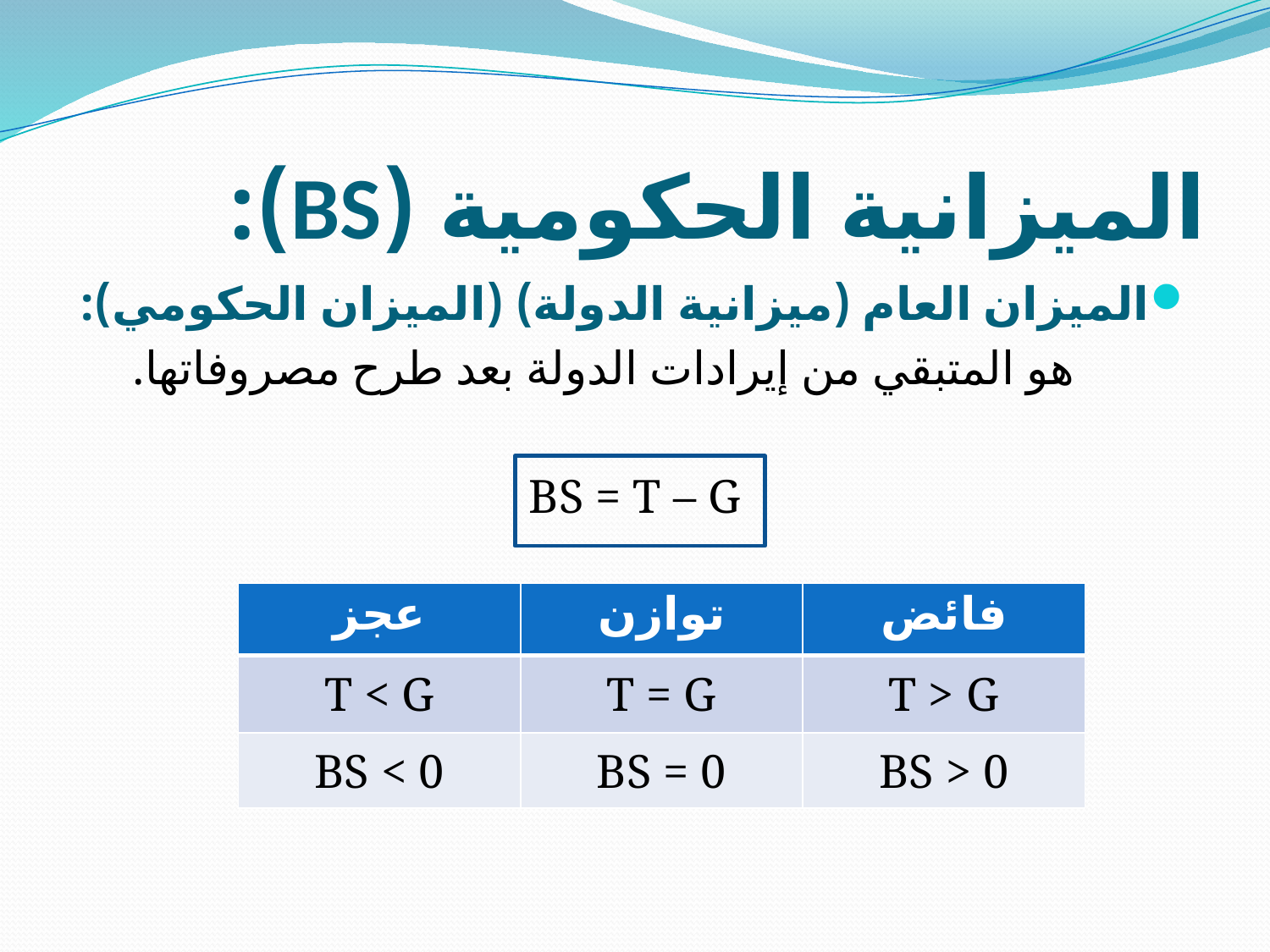

# الميزانية الحكومية (BS):
الميزان العام (ميزانية الدولة) (الميزان الحكومي):
          هو المتبقي من إيرادات الدولة بعد طرح مصروفاتها.

BS = T – G

| عجز | توازن | فائض |
| --- | --- | --- |
| T < G | T = G | T > G |
| BS < 0 | BS = 0 | BS > 0 |